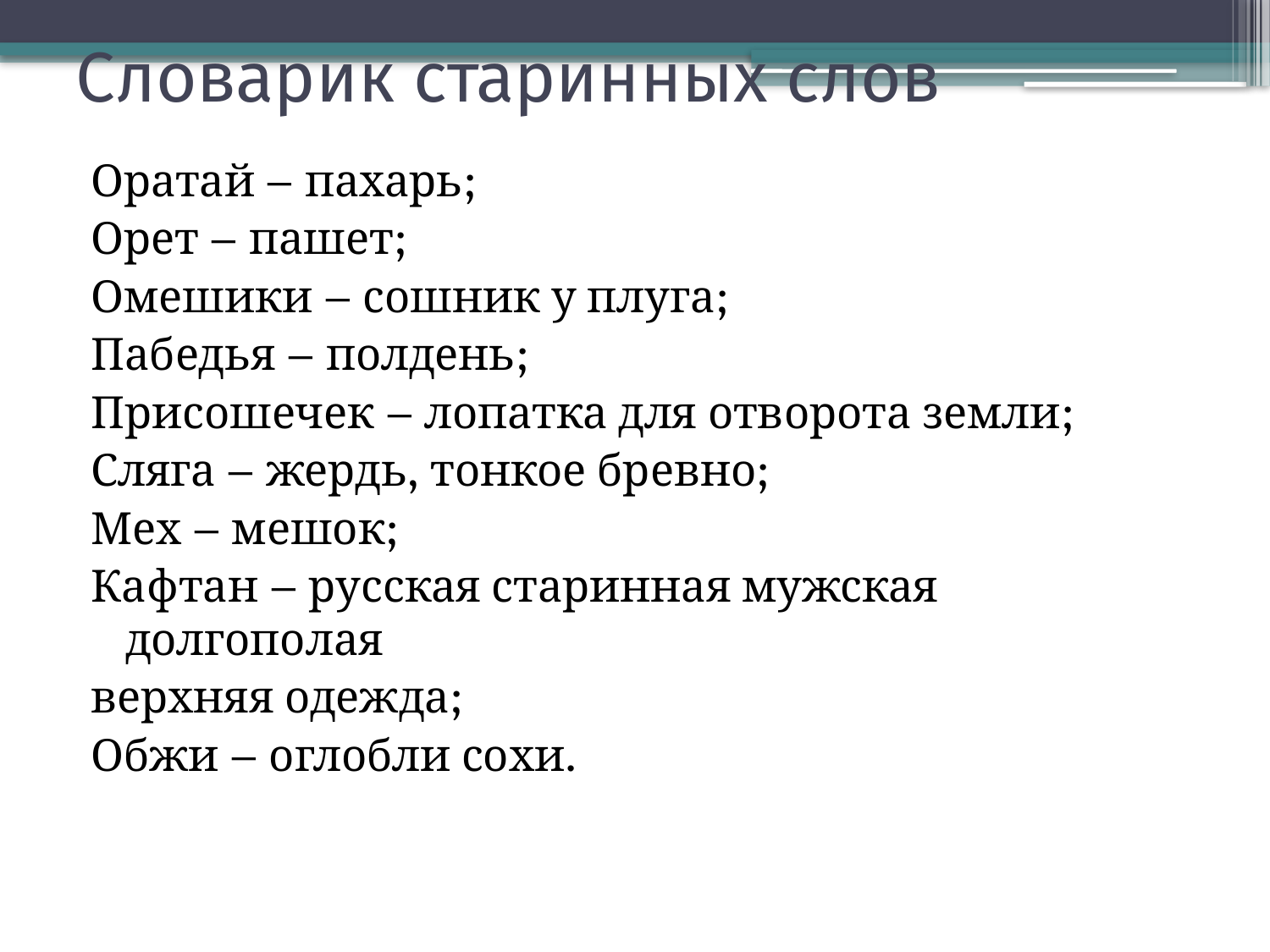

# Словарик старинных слов
Оратай – пахарь;
Орет – пашет;
Омешики – сошник у плуга;
Пабедья – полдень;
Присошечек – лопатка для отворота земли;
Сляга – жердь, тонкое бревно;
Мех – мешок;
Кафтан – русская старинная мужская долгополая
верхняя одежда;
Обжи – оглобли сохи.